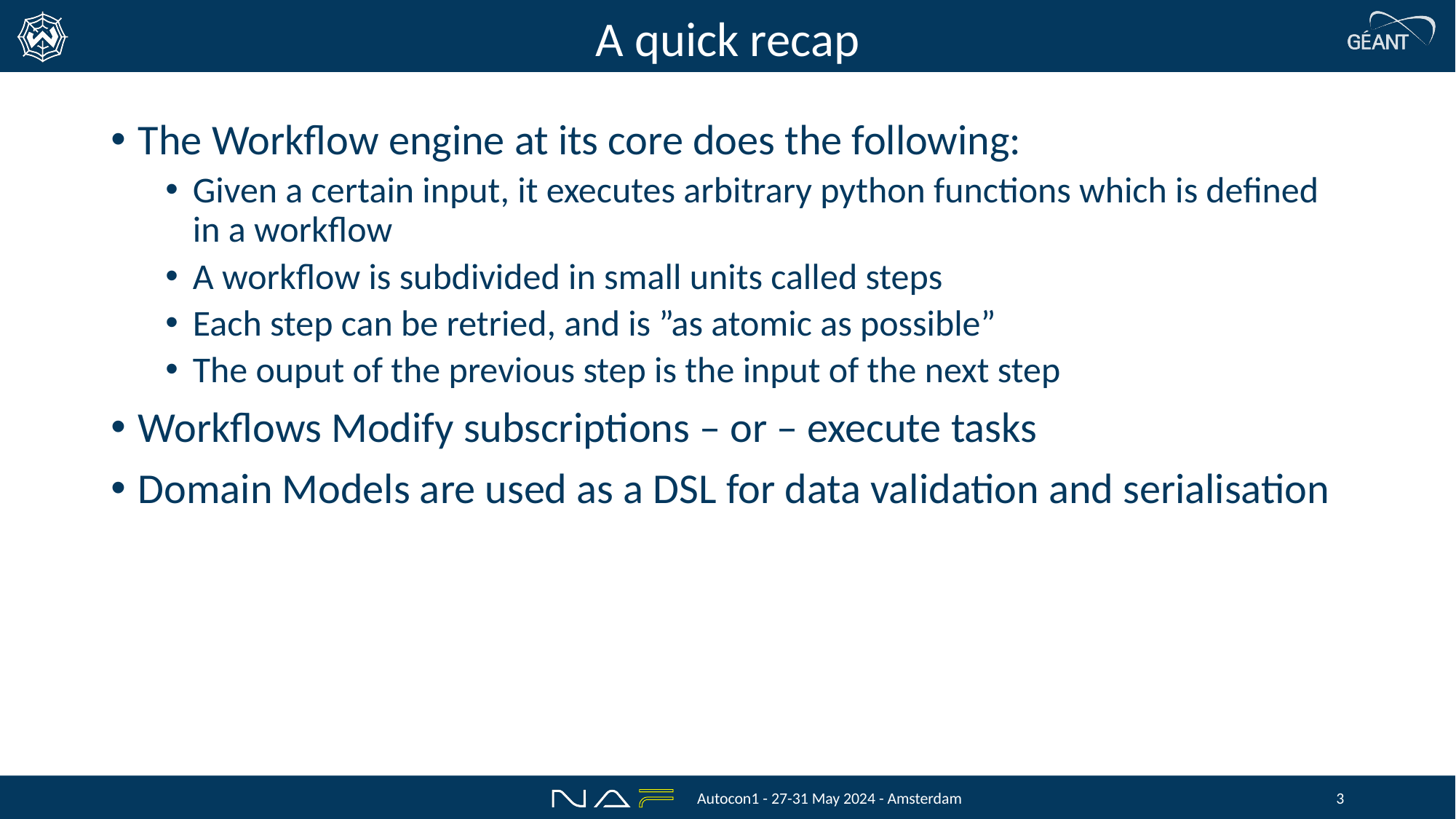

# A quick recap
The Workflow engine at its core does the following:
Given a certain input, it executes arbitrary python functions which is defined in a workflow
A workflow is subdivided in small units called steps
Each step can be retried, and is ”as atomic as possible”
The ouput of the previous step is the input of the next step
Workflows Modify subscriptions – or – execute tasks
Domain Models are used as a DSL for data validation and serialisation
Autocon1 - 27-31 May 2024 - Amsterdam
3